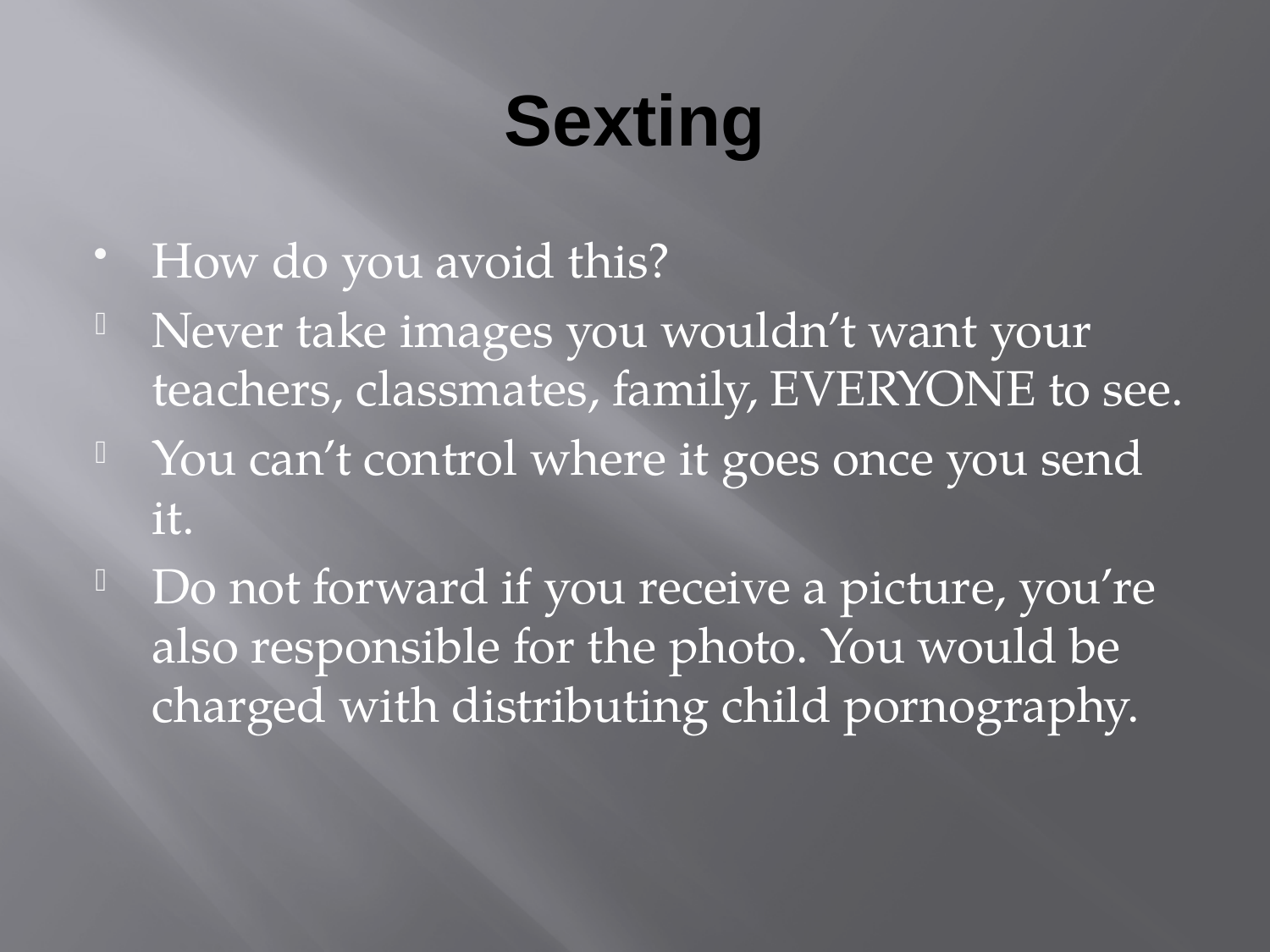

# Sexting
How do you avoid this?
Never take images you wouldn’t want your teachers, classmates, family, EVERYONE to see.
You can’t control where it goes once you send it.
Do not forward if you receive a picture, you’re also responsible for the photo. You would be charged with distributing child pornography.